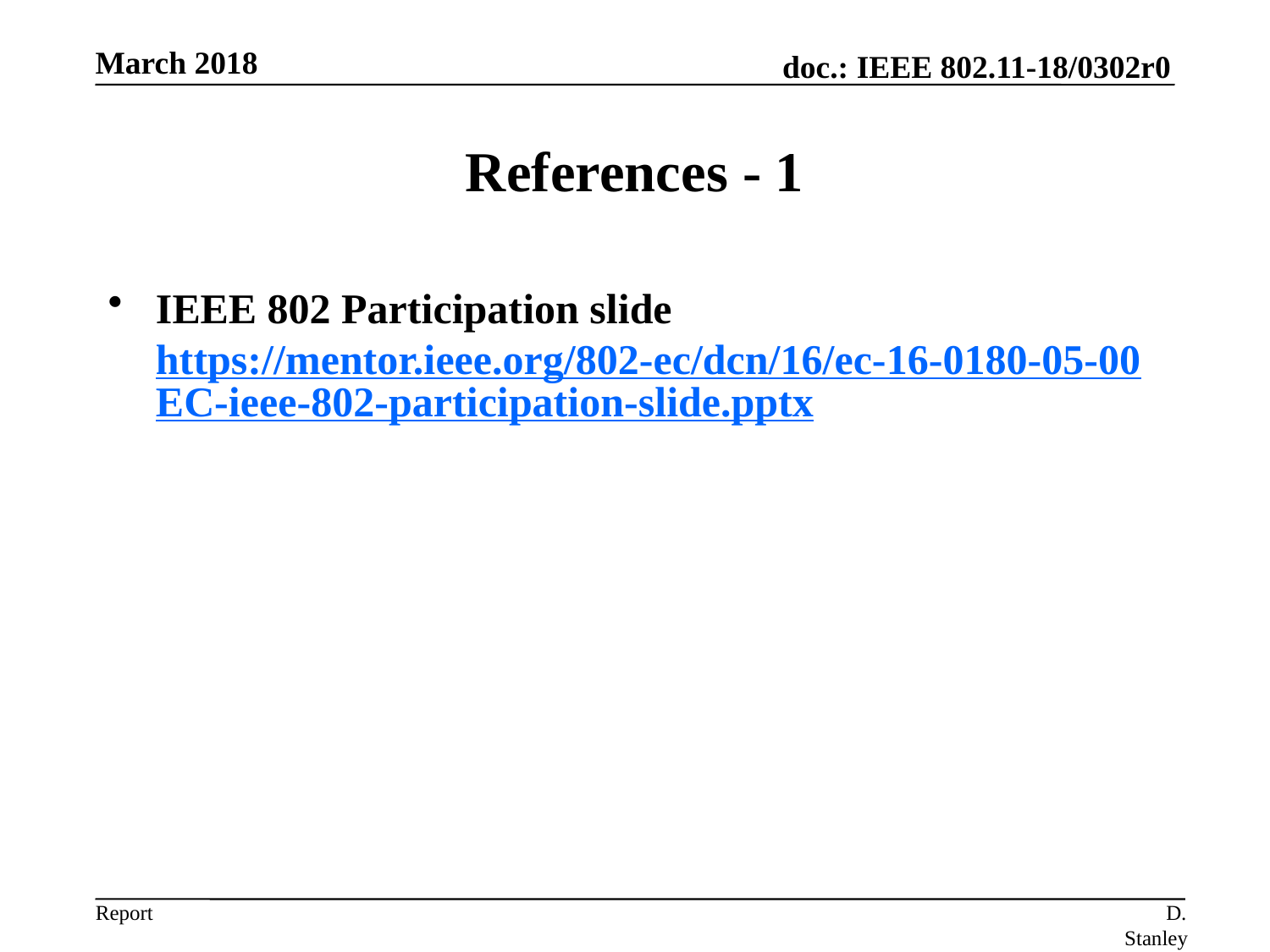

March 2018
# References - 1
IEEE 802 Participation slide https://mentor.ieee.org/802-ec/dcn/16/ec-16-0180-05-00EC-ieee-802-participation-slide.pptx
D. Stanley, HP Enterprise